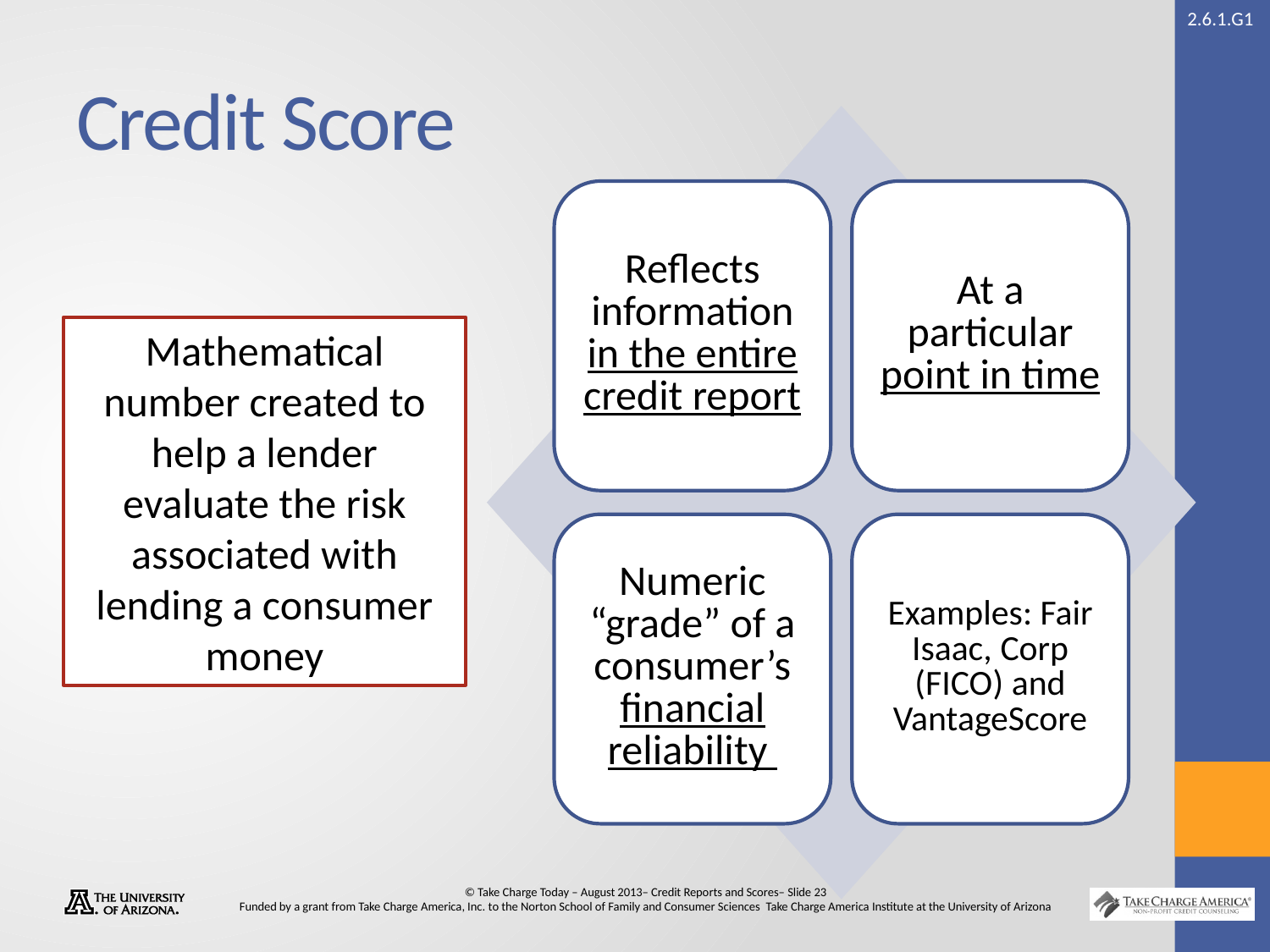

# Credit Score
Reflects information in the entire credit report
At a particular point in time
Numeric “grade” of a consumer’s financial reliability
Examples: Fair Isaac, Corp (FICO) and VantageScore
Mathematical number created to help a lender evaluate the risk associated with lending a consumer money